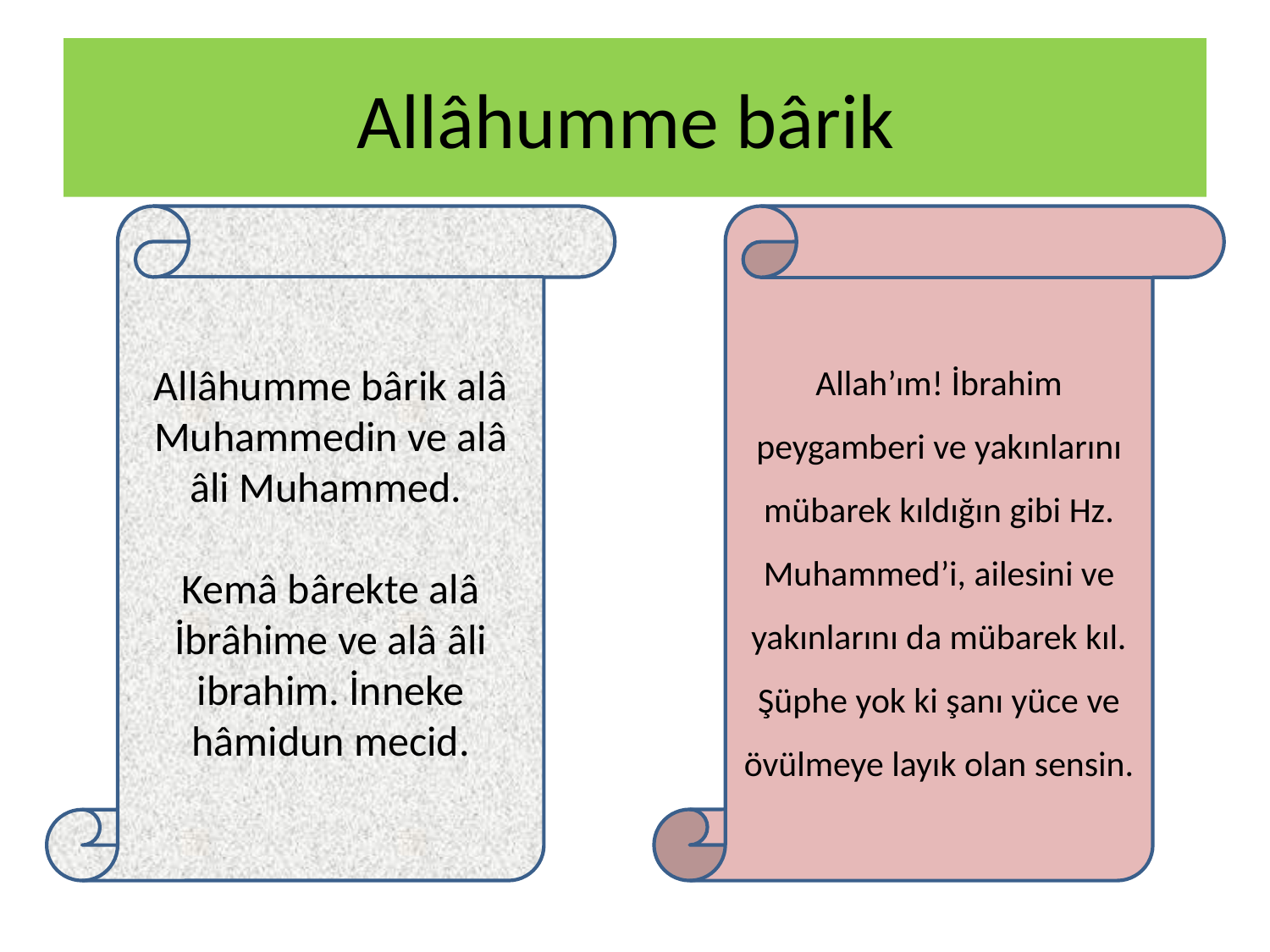

# Allâhumme bârik
Allâhumme bârik alâ Muhammedin ve alâ âli Muhammed.

Kemâ bârekte alâ İbrâhime ve alâ âli ibrahim. İnneke hâmidun mecid.
Allah’ım! İbrahim peygamberi ve yakınlarını mübarek kıldığın gibi Hz. Muhammed’i, ailesini ve yakınlarını da mübarek kıl. Şüphe yok ki şanı yüce ve övülmeye layık olan sensin.